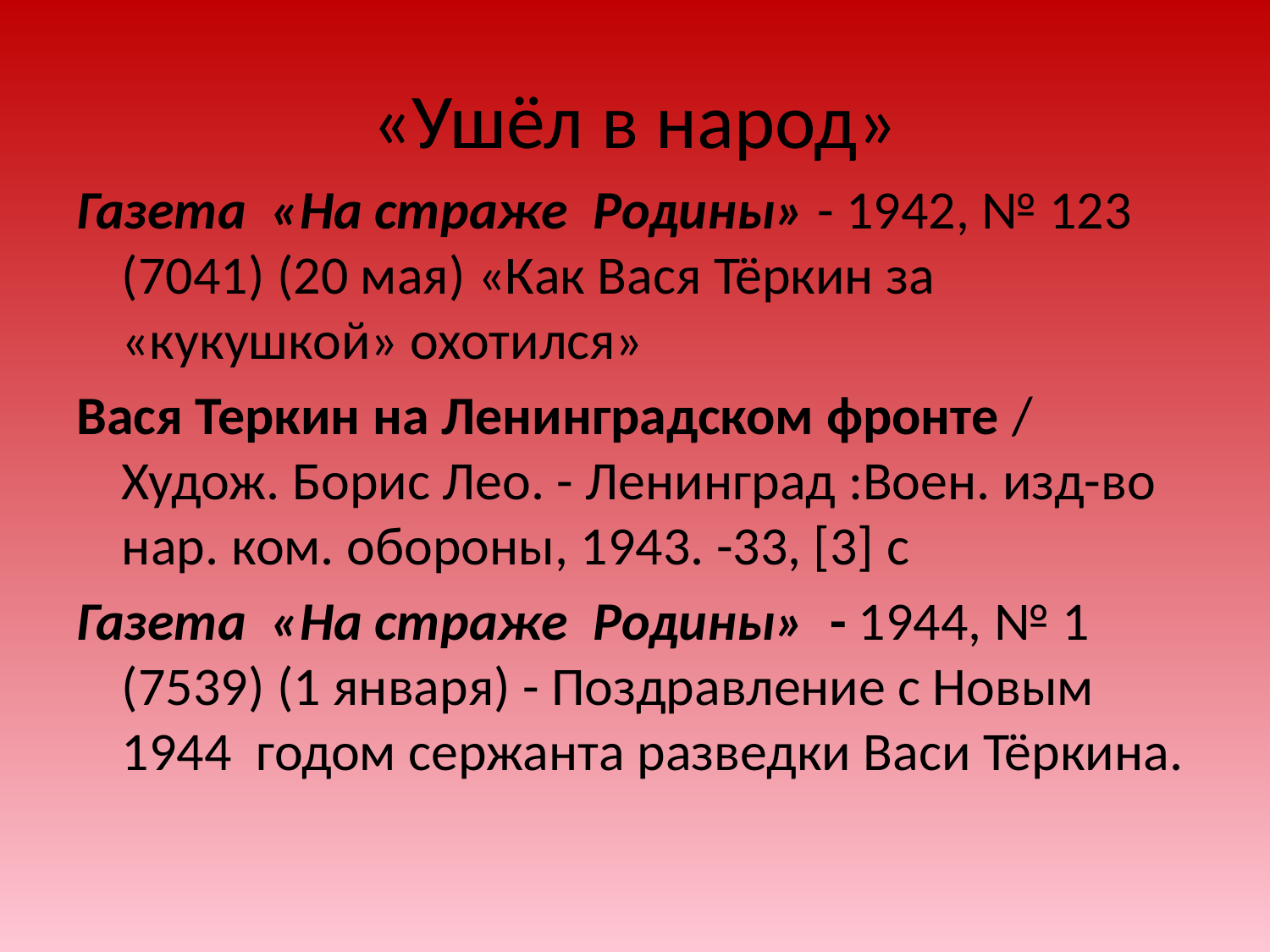

# «Ушёл в народ»
Газета  «На страже  Родины» - 1942, № 123 (7041) (20 мая) «Как Вася Тёркин за «кукушкой» охотился»
Вася Теркин на Ленинградском фронте / Худож. Борис Лео. - Ленинград :Воен. изд-во нар. ком. обороны, 1943. -33, [3] с
Газета  «На страже  Родины»  - 1944, № 1 (7539) (1 января) - Поздравление с Новым 1944  годом сержанта разведки Васи Тёркина.